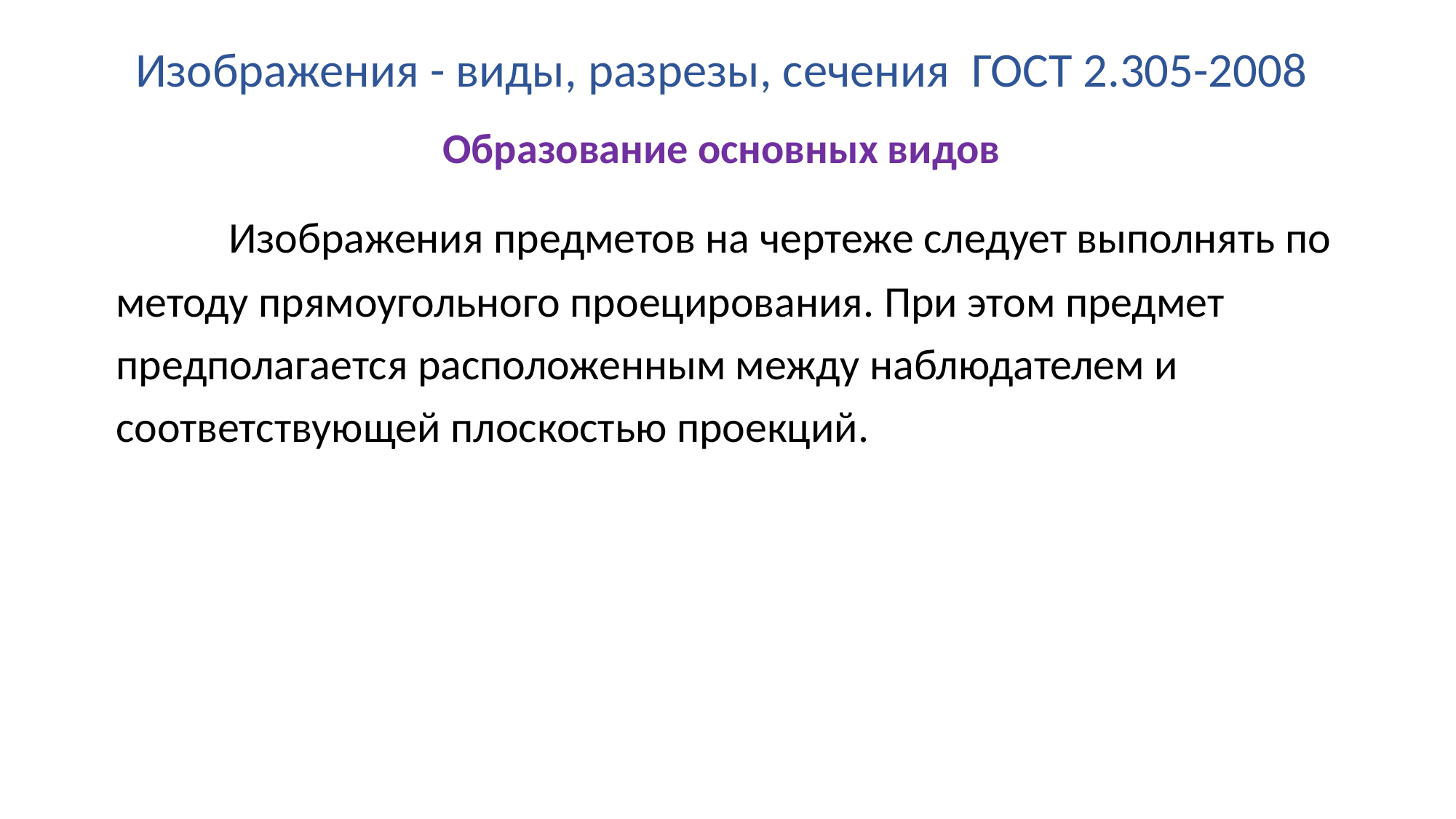

# Изображения - виды, разрезы, сечения  ГОСТ 2.305-2008
Образование основных видов
	 Изображения предметов на чертеже следует выполнять по методу прямоугольного проецирования. При этом предмет предполагается расположенным между наблюдателем и соответствующей плоскостью проекций.